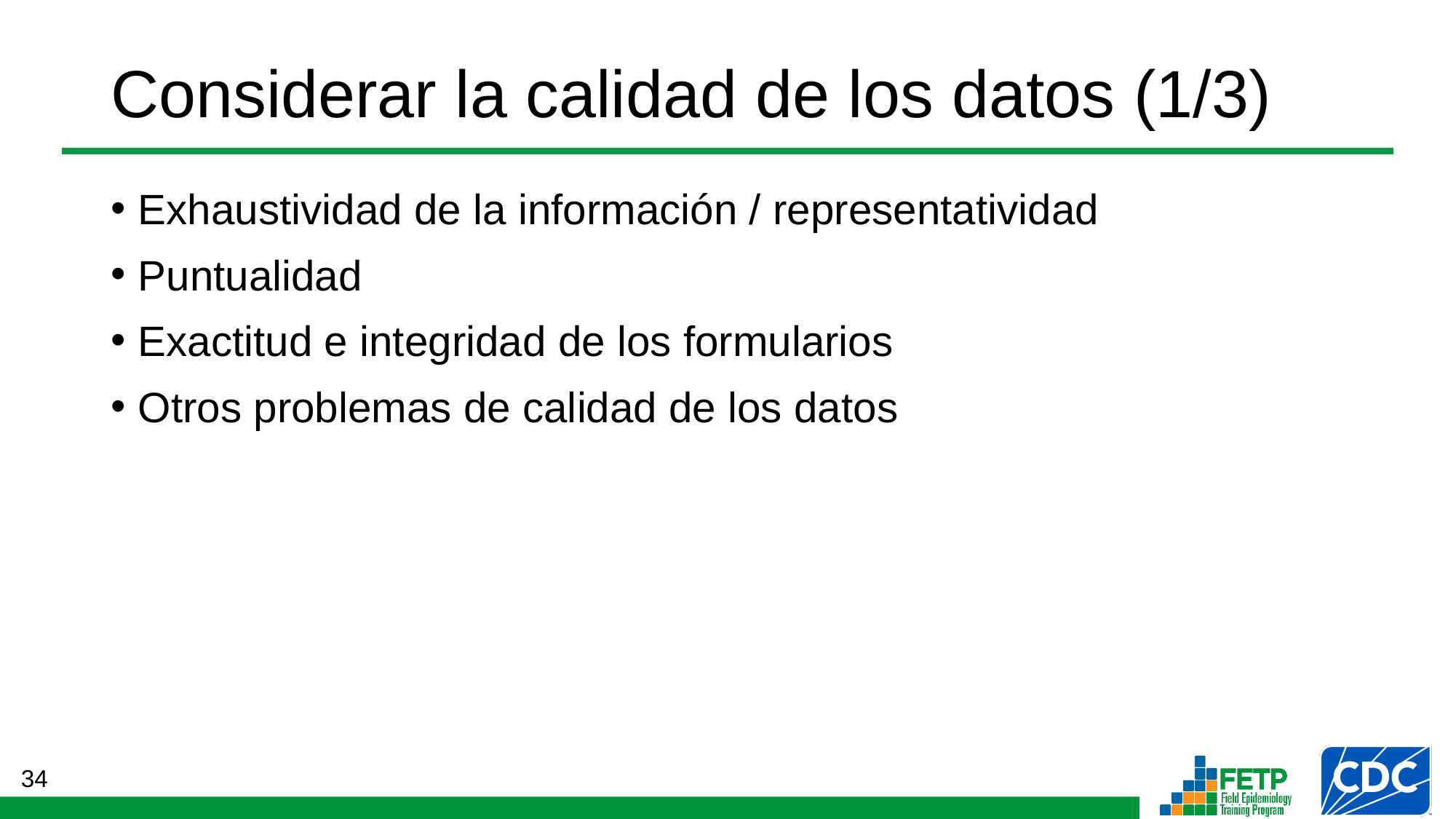

# Considerar la calidad de los datos (1/3)
Exhaustividad de la información / representatividad
Puntualidad
Exactitud e integridad de los formularios
Otros problemas de calidad de los datos